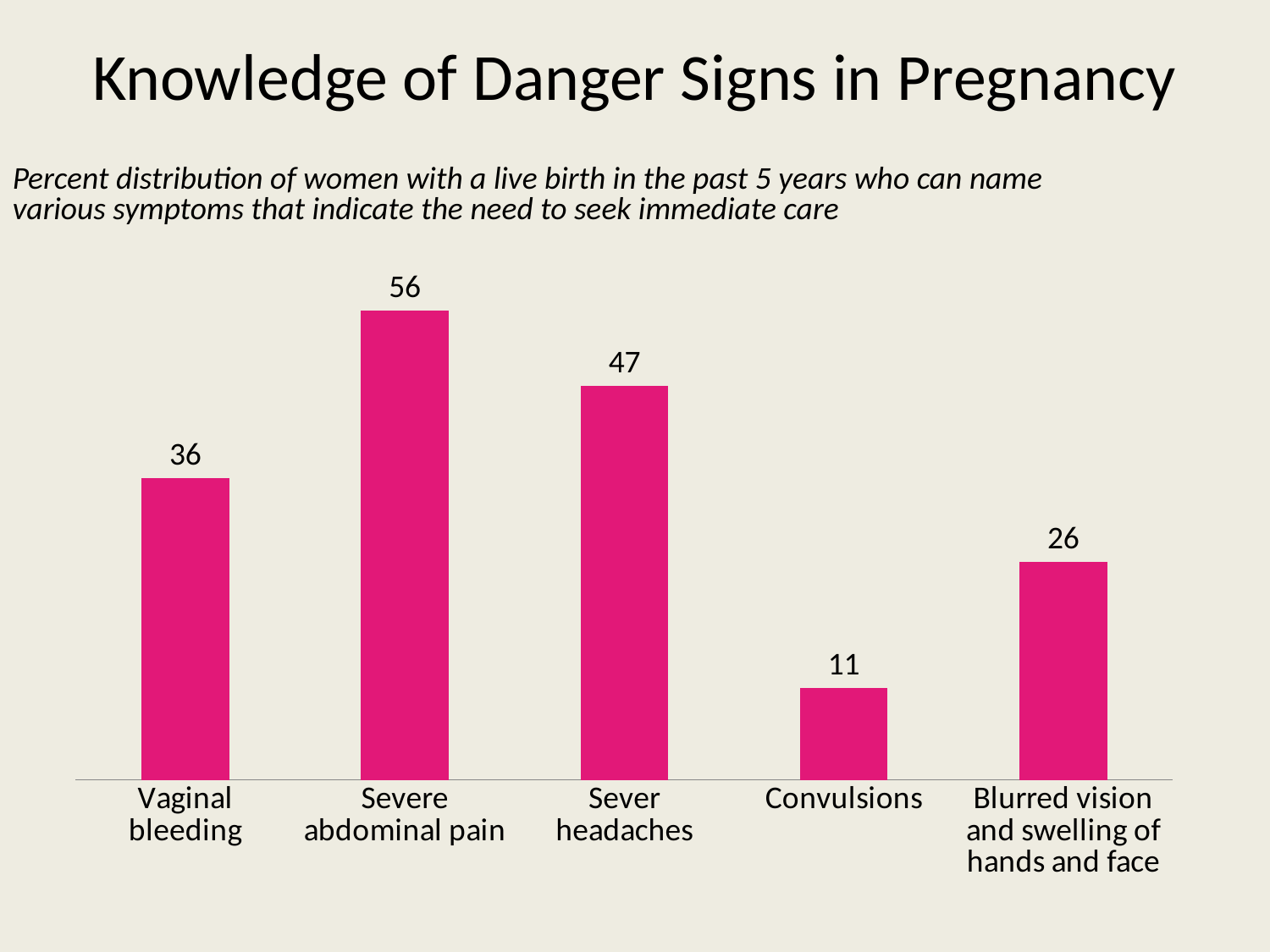

# Knowledge of Danger Signs in Pregnancy
Percent distribution of women with a live birth in the past 5 years who can name various symptoms that indicate the need to seek immediate care

### Chart

| Category | Series 1 |
|---|---|
| Vaginal bleeding | 36.0 |
| Severe abdominal pain | 56.0 |
| Sever headaches | 47.0 |
| Convulsions | 11.0 |
| Blurred vision and swelling of hands and face | 26.0 |